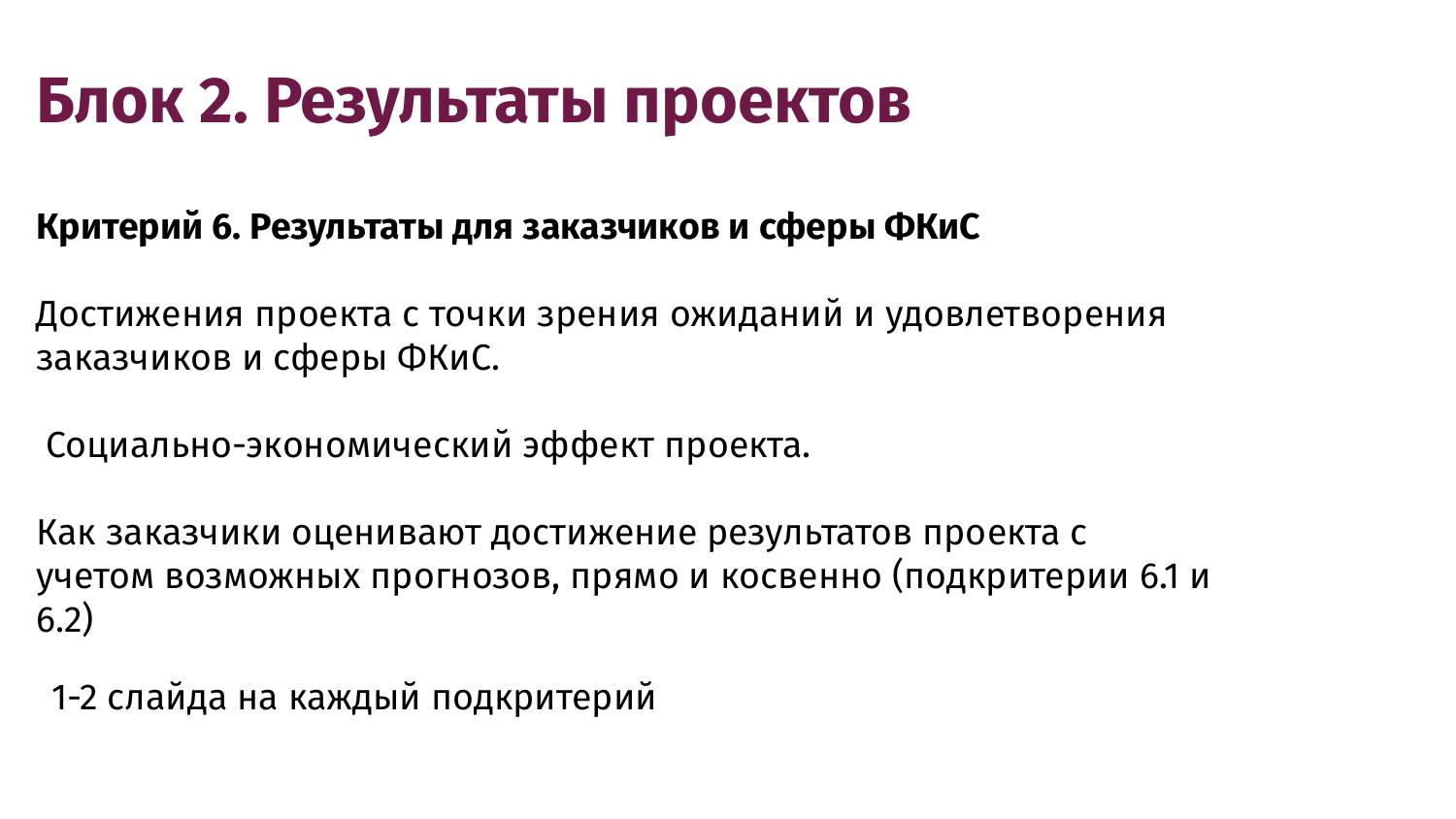

# Блок 2. Результаты проектов
Критерий 6. Результаты для заказчиков и сферы ФКиС

Достижения проекта с точки зрения ожиданий и удовлетворения заказчиков и сферы ФКиС.

 Социально-экономический эффект проекта.

Как заказчики оценивают достижение результатов проекта с учетом возможных прогнозов, прямо и косвенно (подкритерии 6.1 и 6.2)
1-2 слайда на каждый подкритерий